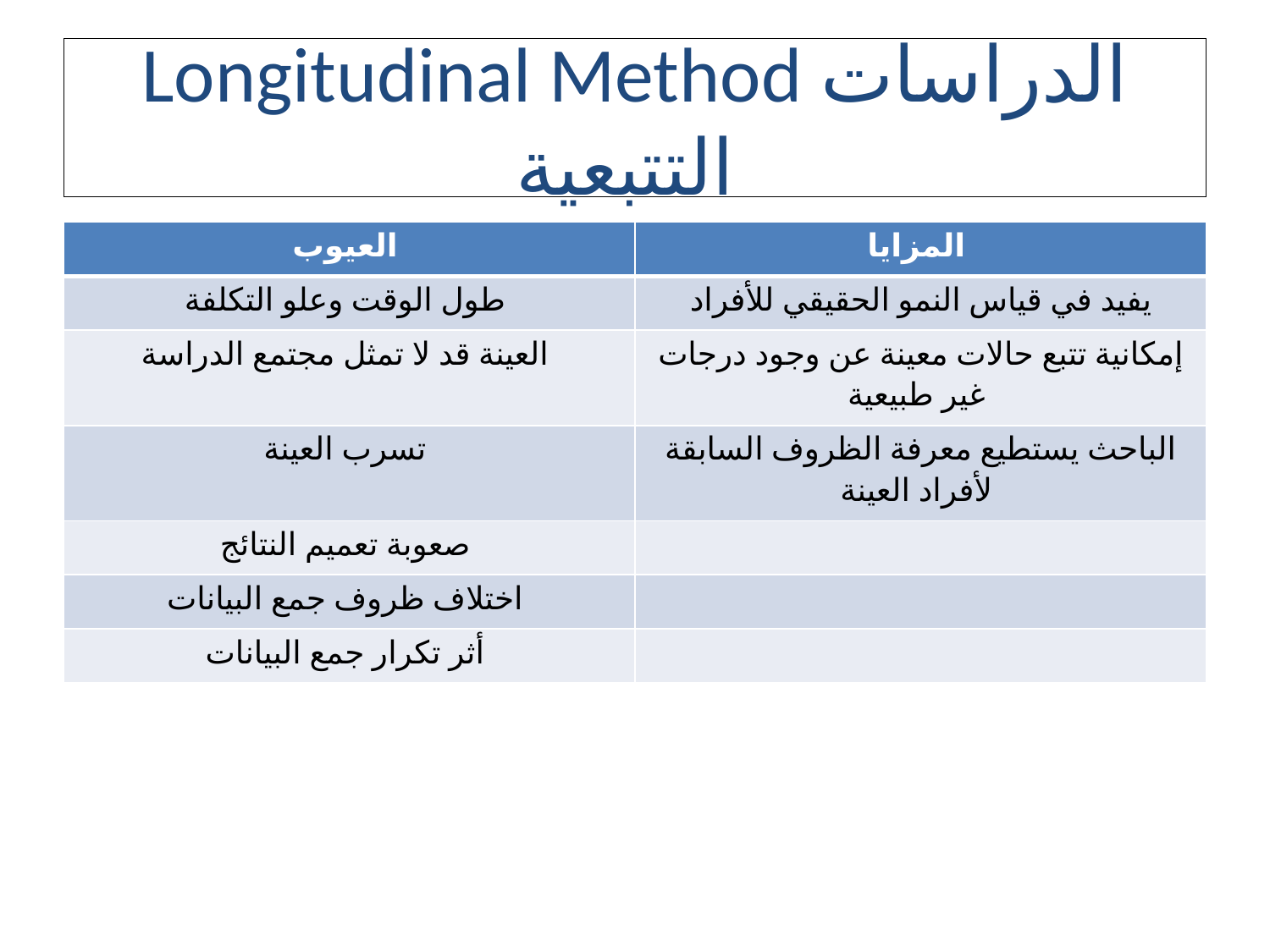

# Longitudinal Method الدراسات التتبعية
| العيوب | المزايا |
| --- | --- |
| طول الوقت وعلو التكلفة | يفيد في قياس النمو الحقيقي للأفراد |
| العينة قد لا تمثل مجتمع الدراسة | إمكانية تتبع حالات معينة عن وجود درجات غير طبيعية |
| تسرب العينة | الباحث يستطيع معرفة الظروف السابقة لأفراد العينة |
| صعوبة تعميم النتائج |  |
| اختلاف ظروف جمع البيانات |  |
| أثر تكرار جمع البيانات |  |